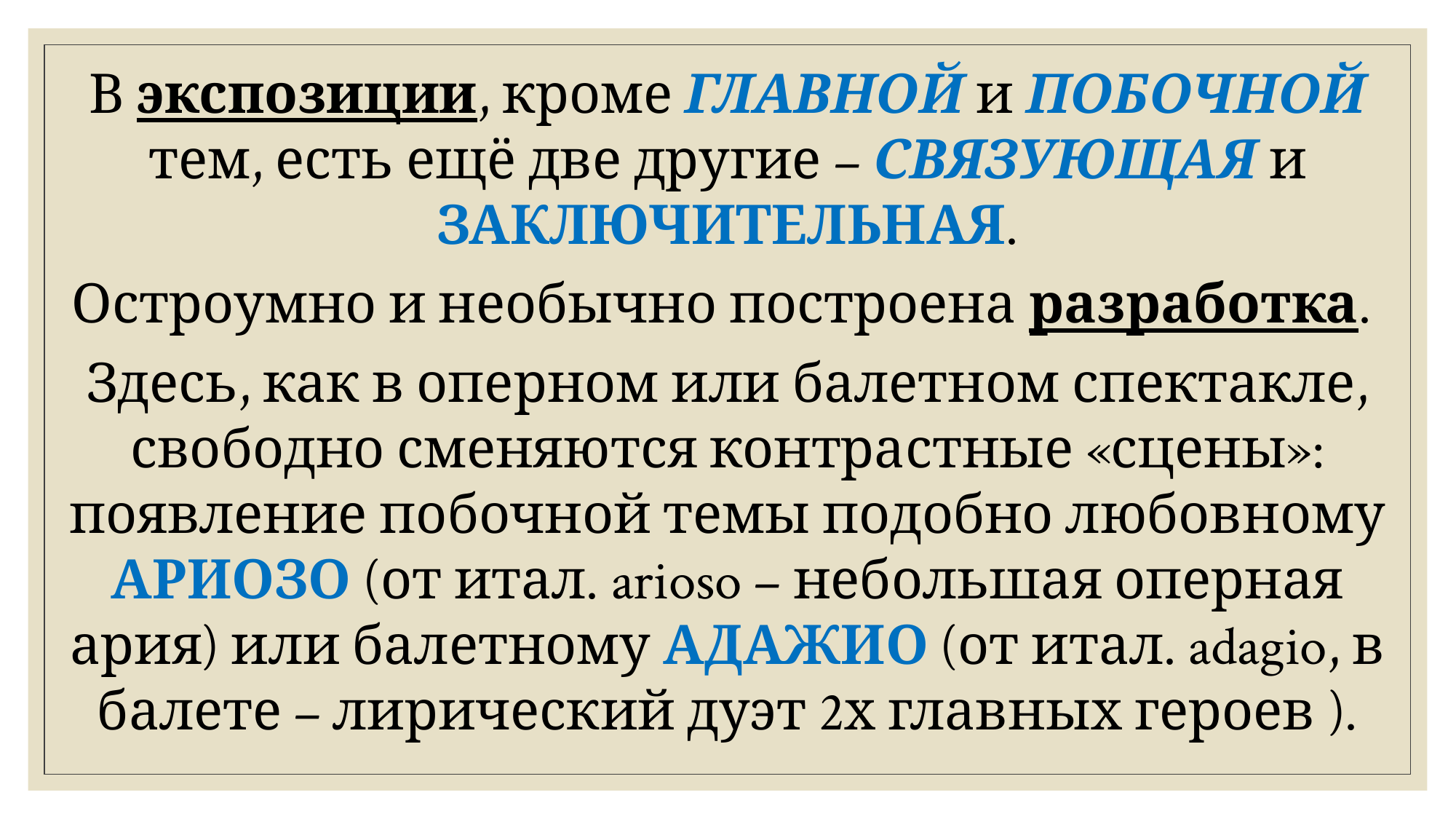

В экспозиции, кроме ГЛАВНОЙ и ПОБОЧНОЙ тем, есть ещё две другие – СВЯЗУЮЩАЯ и ЗАКЛЮЧИТЕЛЬНАЯ.
Остроумно и необычно построена разработка.
Здесь, как в оперном или балетном спектакле, свободно сменяются контрастные «сцены»: появление побочной темы подобно любовному АРИОЗО (от итал. arioso – небольшая оперная ария) или балетному АДАЖИО (от итал. adagio, в балете – лирический дуэт 2х главных героев ).